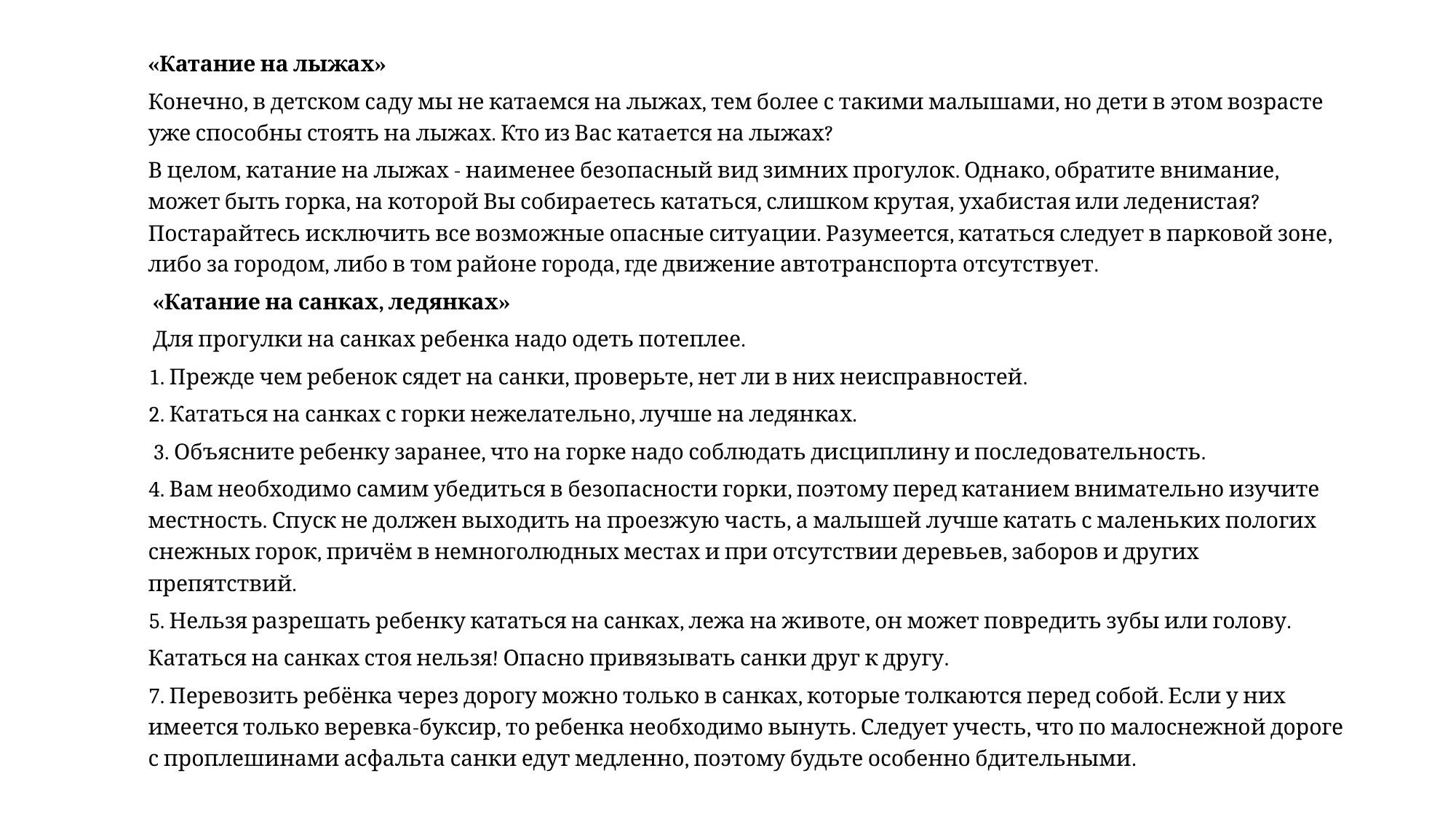

«Катание на лыжах»
Конечно, в детском саду мы не катаемся на лыжах, тем более с такими малышами, но дети в этом возрасте уже способны стоять на лыжах. Кто из Вас катается на лыжах?
В целом, катание на лыжах - наименее безопасный вид зимних прогулок. Однако, обратите внимание, может быть горка, на которой Вы собираетесь кататься, слишком крутая, ухабистая или леденистая? Постарайтесь исключить все возможные опасные ситуации. Разумеется, кататься следует в парковой зоне, либо за городом, либо в том районе города, где движение автотранспорта отсутствует.
 «Катание на санках, ледянках»
 Для прогулки на санках ребенка надо одеть потеплее.
1. Прежде чем ребенок сядет на санки, проверьте, нет ли в них неисправностей.
2. Кататься на санках с горки нежелательно, лучше на ледянках.
 3. Объясните ребенку заранее, что на горке надо соблюдать дисциплину и последовательность.
4. Вам необходимо самим убедиться в безопасности горки, поэтому перед катанием внимательно изучите местность. Спуск не должен выходить на проезжую часть, а малышей лучше катать с маленьких пологих снежных горок, причём в немноголюдных местах и при отсутствии деревьев, заборов и других препятствий.
5. Нельзя разрешать ребенку кататься на санках, лежа на животе, он может повредить зубы или голову.
Кататься на санках стоя нельзя! Опасно привязывать санки друг к другу.
7. Перевозить ребёнка через дорогу можно только в санках, которые толкаются перед собой. Если у них имеется только веревка-буксир, то ребенка необходимо вынуть. Следует учесть, что по малоснежной дороге с проплешинами асфальта санки едут медленно, поэтому будьте особенно бдительными.